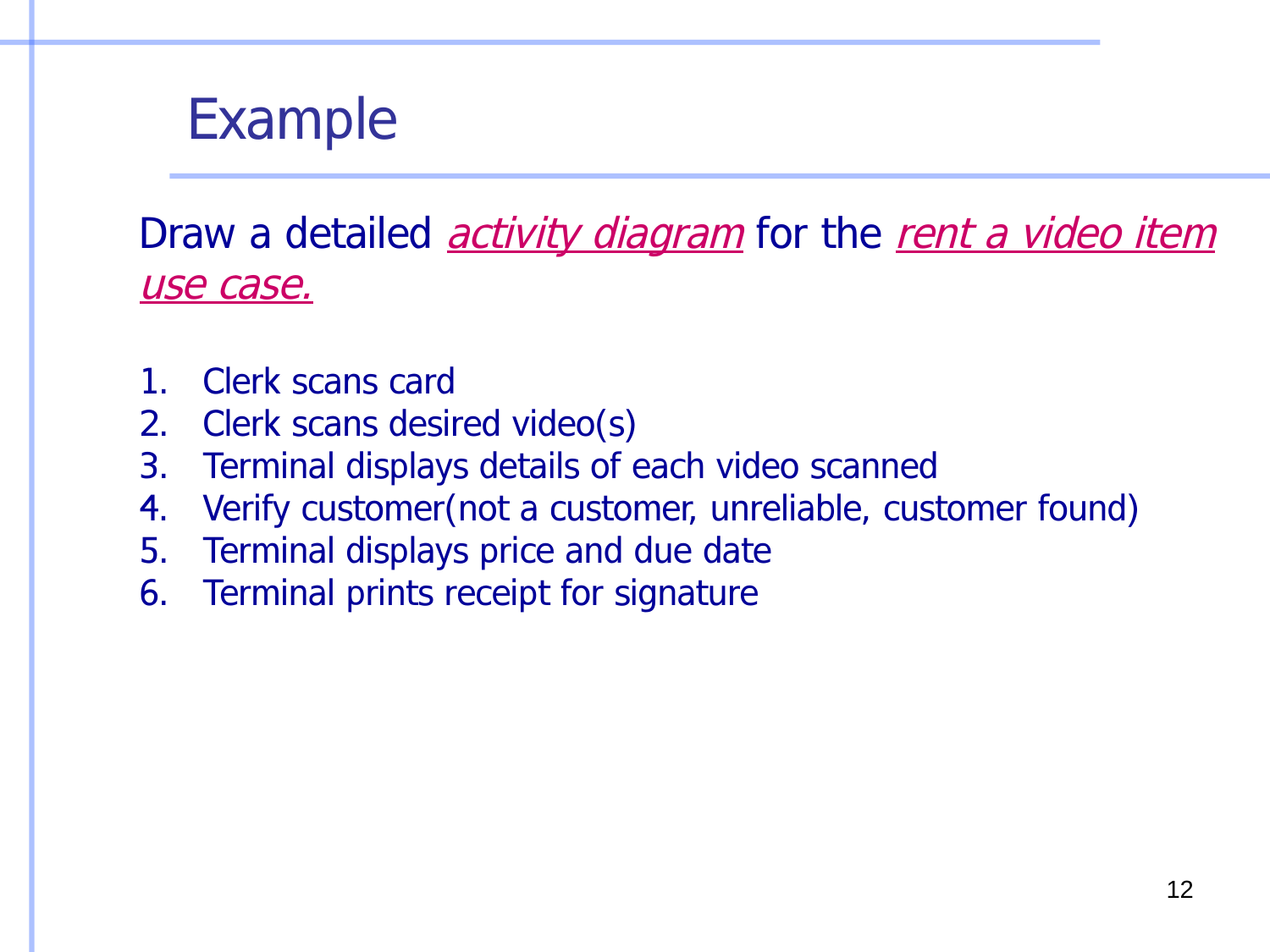

Example

Draw a detailed activity diagram for the rent a video item use case.

Clerk scans card
Clerk scans desired video(s)
Terminal displays details of each video scanned
Verify customer(not a customer, unreliable, customer found)
Terminal displays price and due date
Terminal prints receipt for signature

12